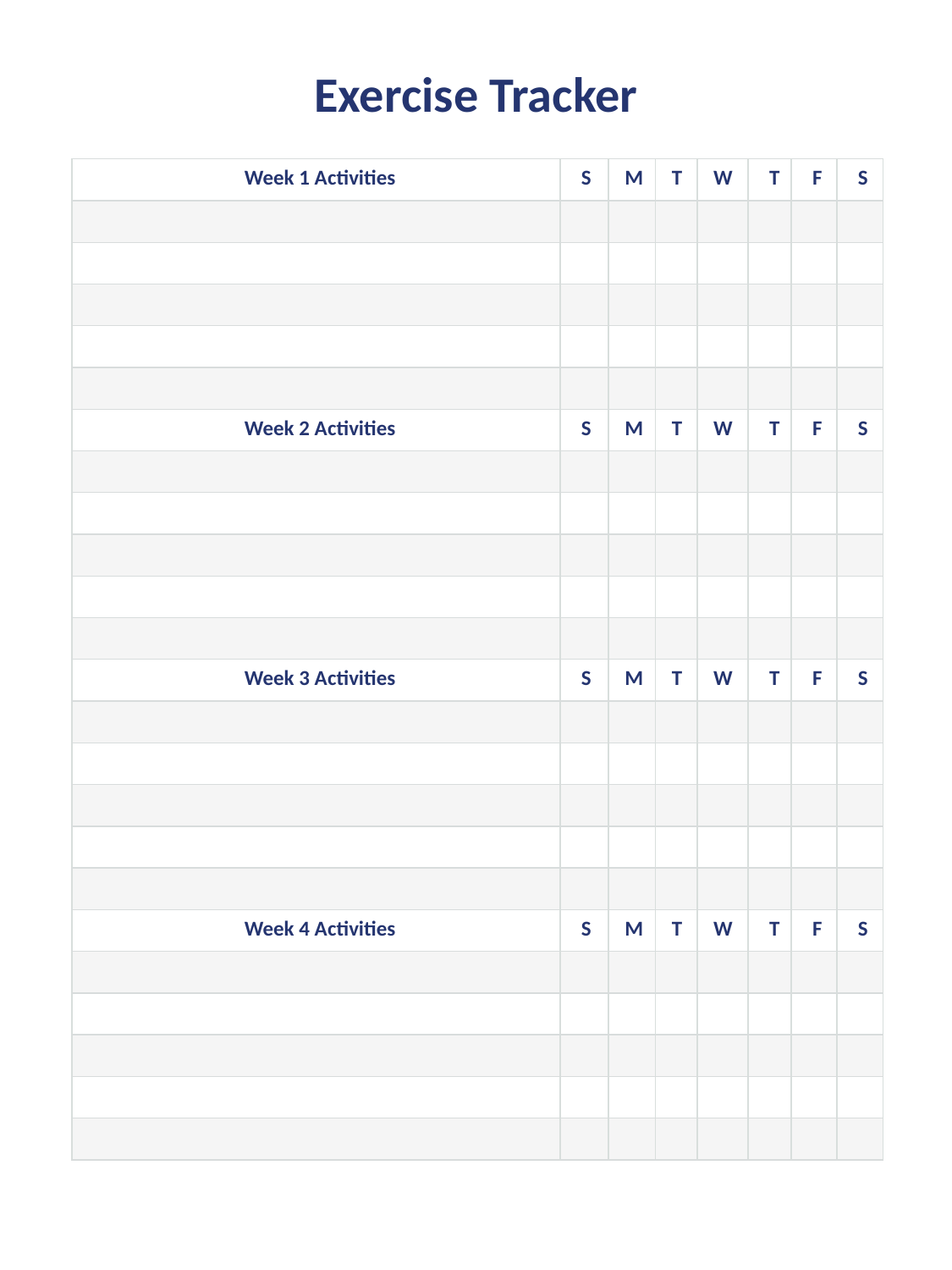

Exercise Tracker
| Week 1 Activities | S | M | T | W | T | F | S |
| --- | --- | --- | --- | --- | --- | --- | --- |
|  |  |  |  |  |  |  |  |
|  |  |  |  |  |  |  |  |
|  |  |  |  |  |  |  |  |
|  |  |  |  |  |  |  |  |
|  |  |  |  |  |  |  |  |
| Week 2 Activities | S | M | T | W | T | F | S |
|  |  |  |  |  |  |  |  |
|  |  |  |  |  |  |  |  |
|  |  |  |  |  |  |  |  |
|  |  |  |  |  |  |  |  |
|  |  |  |  |  |  |  |  |
| Week 3 Activities | S | M | T | W | T | F | S |
|  |  |  |  |  |  |  |  |
|  |  |  |  |  |  |  |  |
|  |  |  |  |  |  |  |  |
|  |  |  |  |  |  |  |  |
|  |  |  |  |  |  |  |  |
| Week 4 Activities | S | M | T | W | T | F | S |
|  |  |  |  |  |  |  |  |
|  |  |  |  |  |  |  |  |
|  |  |  |  |  |  |  |  |
|  |  |  |  |  |  |  |  |
|  |  |  |  |  |  |  |  |